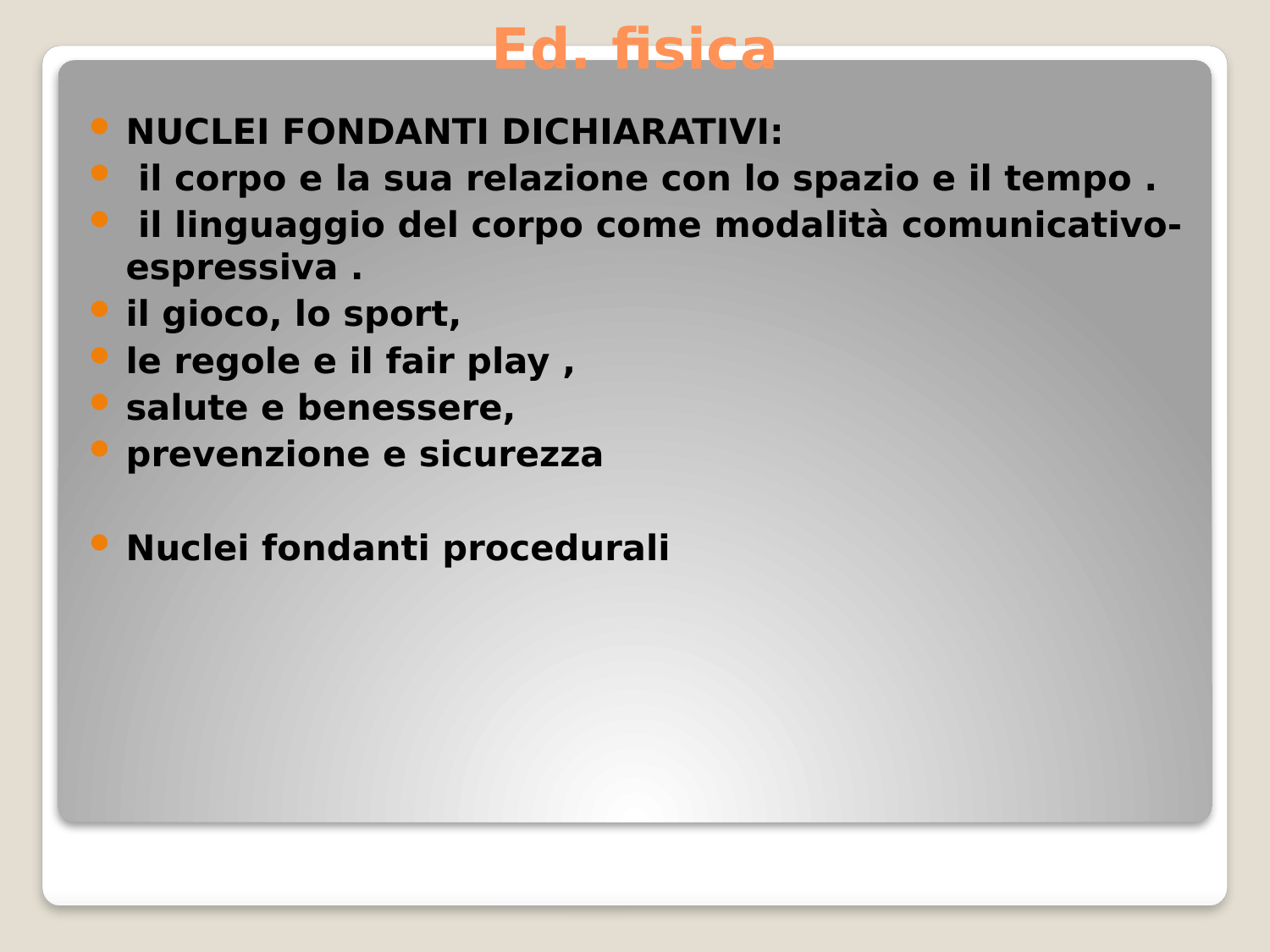

# Ed. fisica
NUCLEI FONDANTI DICHIARATIVI:
 il corpo e la sua relazione con lo spazio e il tempo .
 il linguaggio del corpo come modalità comunicativo-espressiva .
il gioco, lo sport,
le regole e il fair play ,
salute e benessere,
prevenzione e sicurezza

Nuclei fondanti procedurali